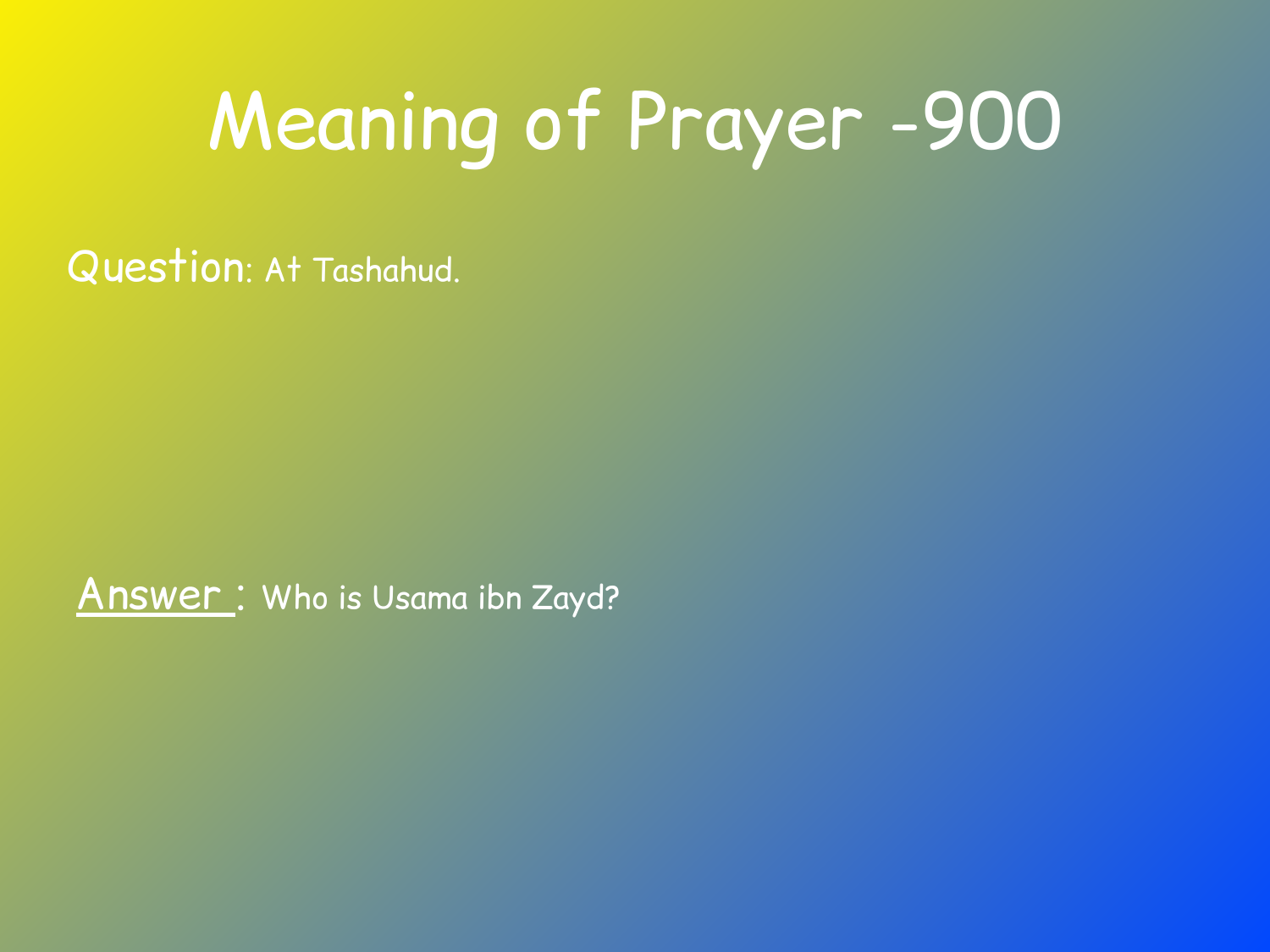

# Meaning of Prayer -900
Question: At Tashahud.

Answer : Who is Usama ibn Zayd?